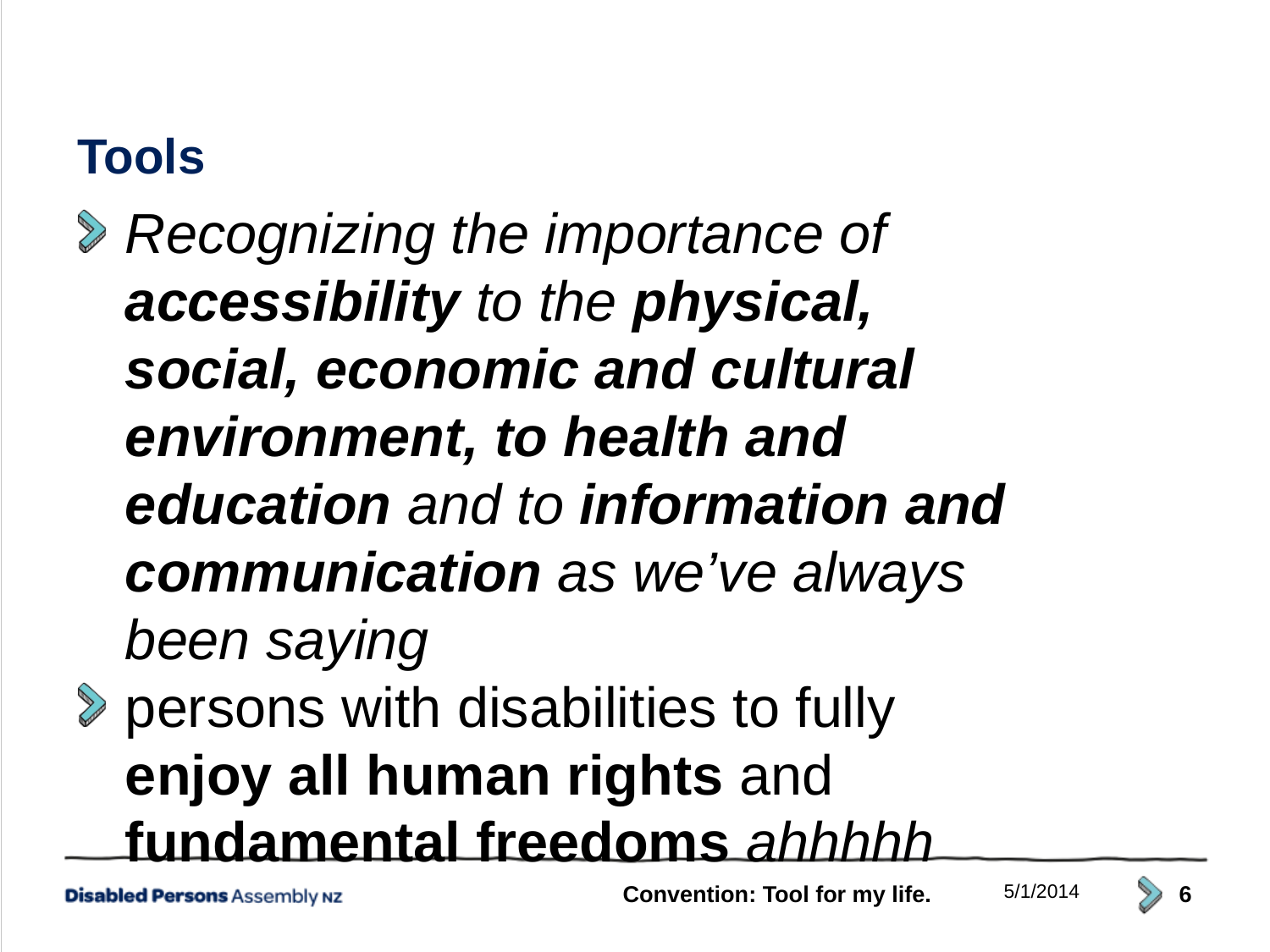

Tools
Recognizing the importance of accessibility to the physical, social, economic and cultural environment, to health and education and to information and communication as we’ve always been saying
persons with disabilities to fully enjoy all human rights and fundamental freedoms ahhhhh

Convention: Tool for my life.
5/1/2014
6